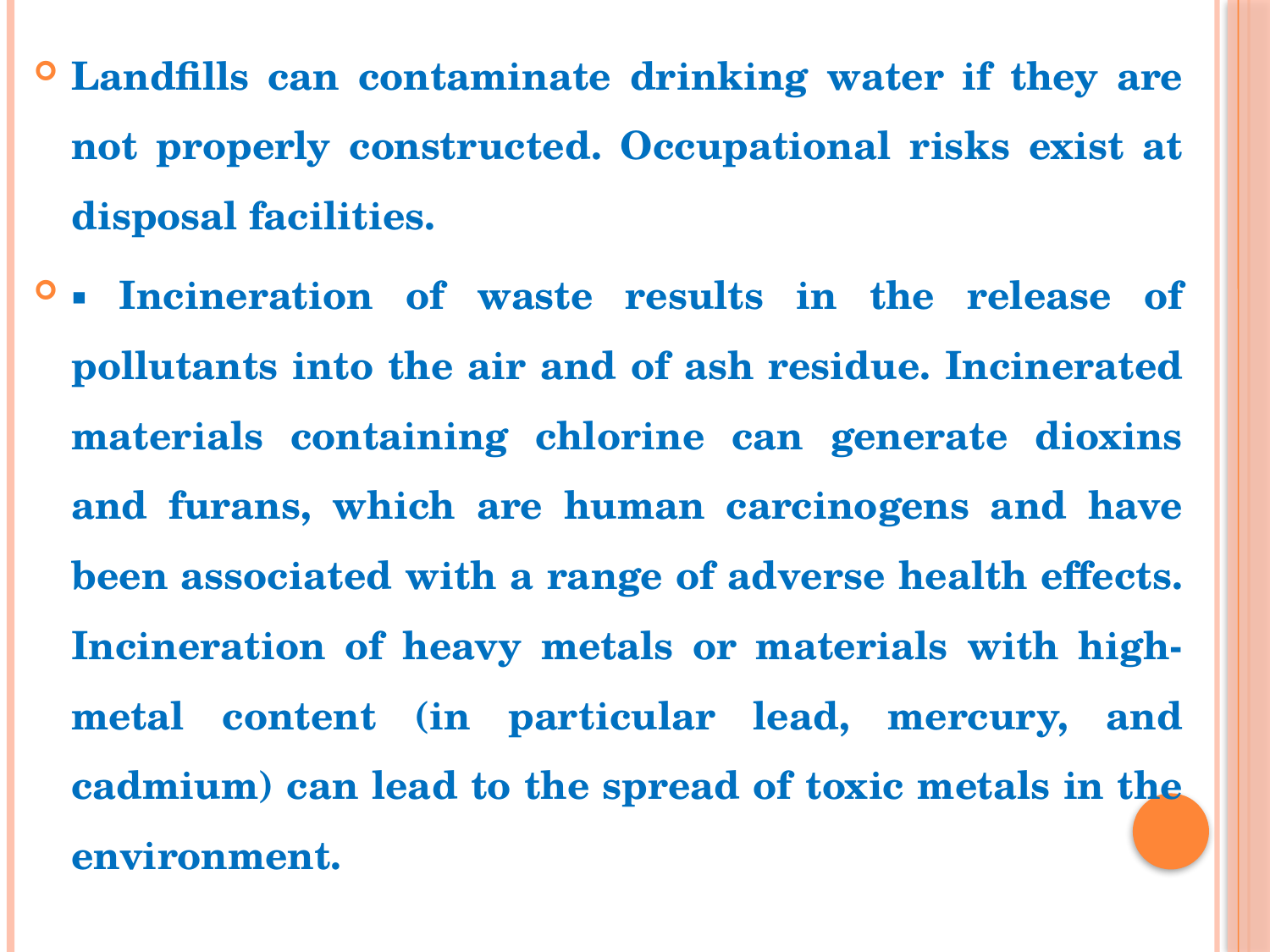

Landfills can contaminate drinking water if they are not properly constructed. Occupational risks exist at disposal facilities.
▪ Incineration of waste results in the release of pollutants into the air and of ash residue. Incinerated materials containing chlorine can generate dioxins and furans, which are human carcinogens and have been associated with a range of adverse health effects. Incineration of heavy metals or materials with high-metal content (in particular lead, mercury, and cadmium) can lead to the spread of toxic metals in the environment.